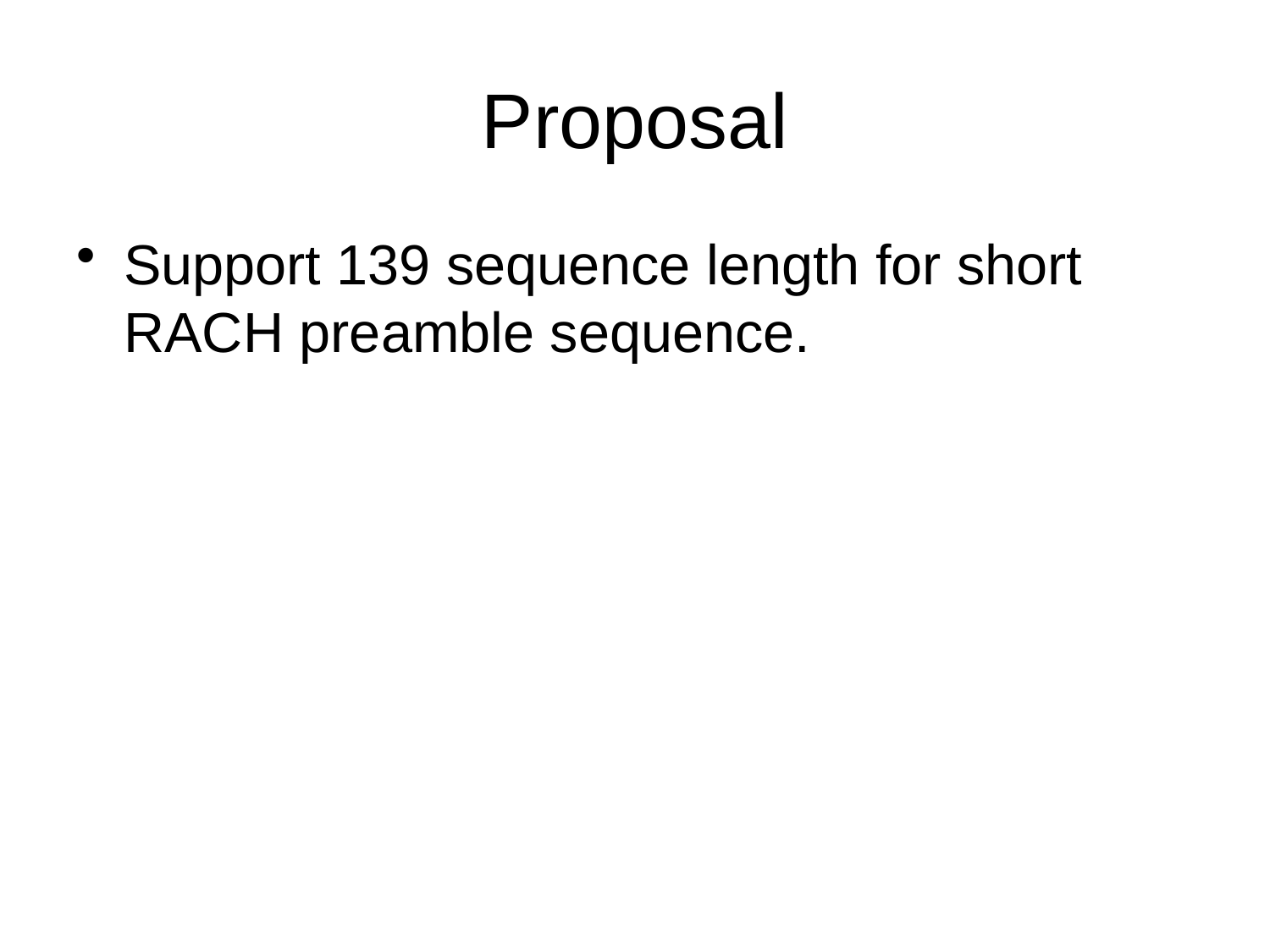

# Proposal
Support 139 sequence length for short RACH preamble sequence.